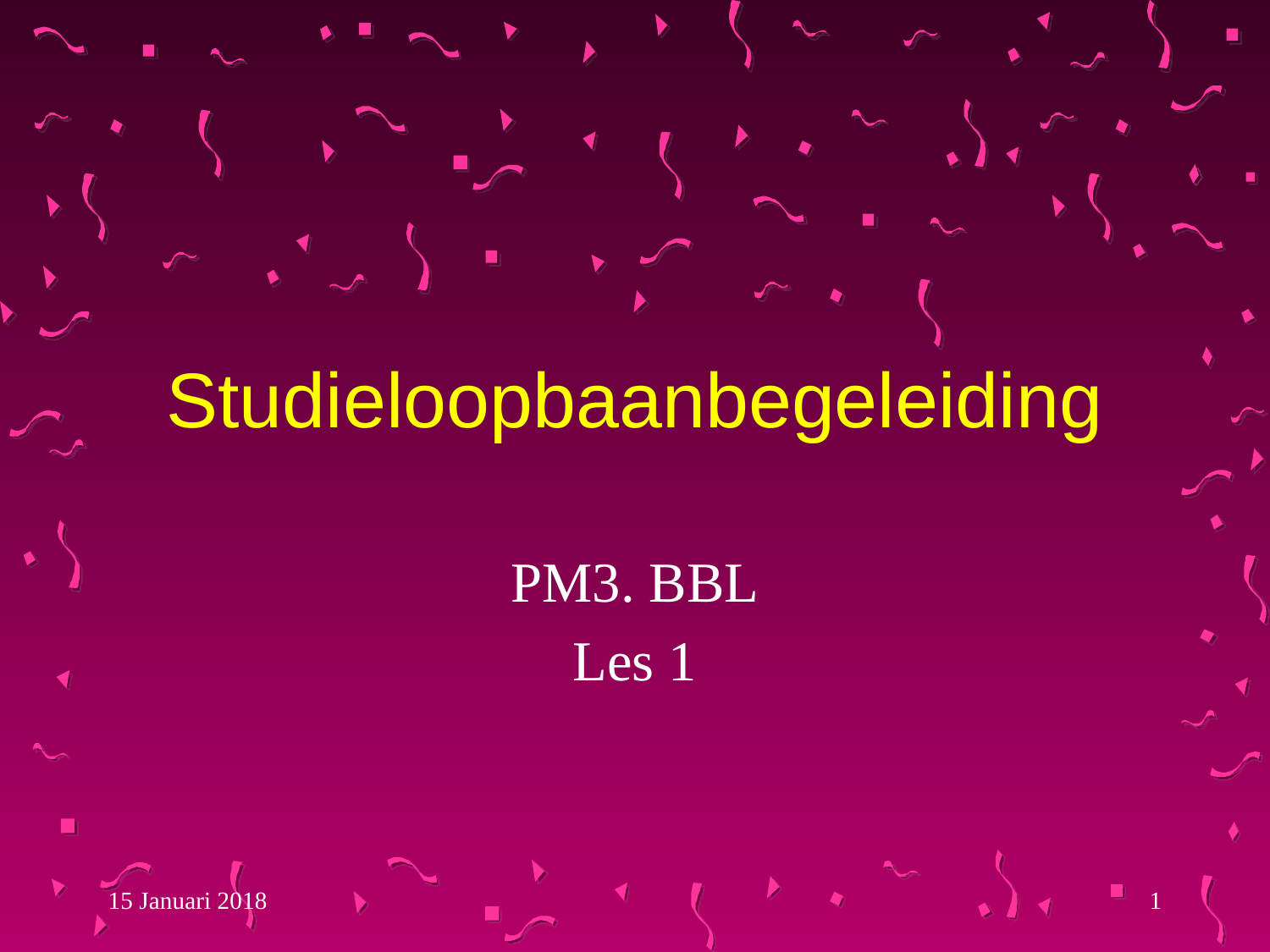

# Studieloopbaanbegeleiding
PM3. BBL
Les 1
15 Januari 2018
1